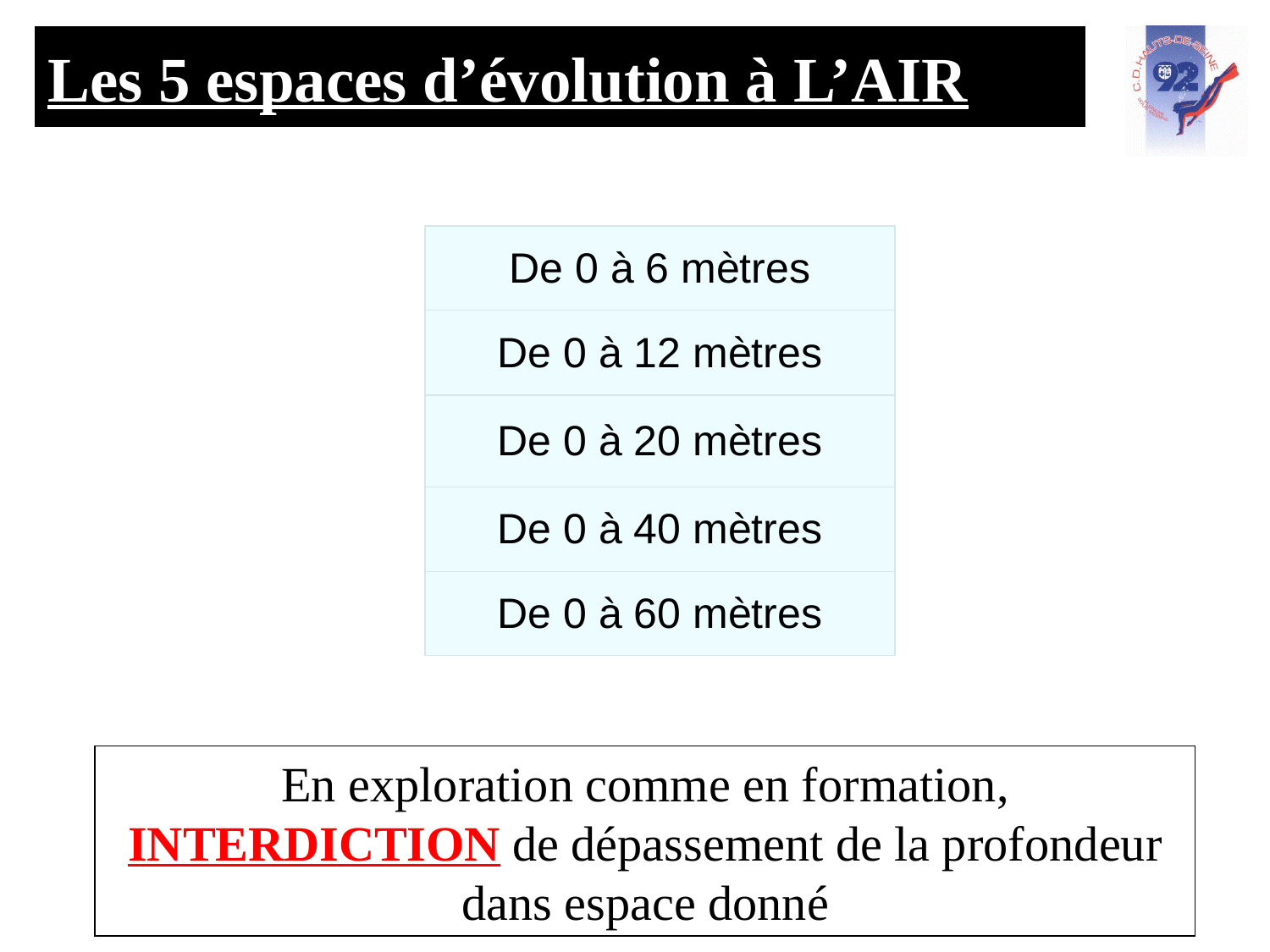

# Les 5 espaces d’évolution à L’AIR
| De 0 à 6 mètres |
| --- |
| De 0 à 12 mètres |
| De 0 à 20 mètres |
| De 0 à 40 mètres |
| De 0 à 60 mètres |
En exploration comme en formation, INTERDICTION de dépassement de la profondeur dans espace donné